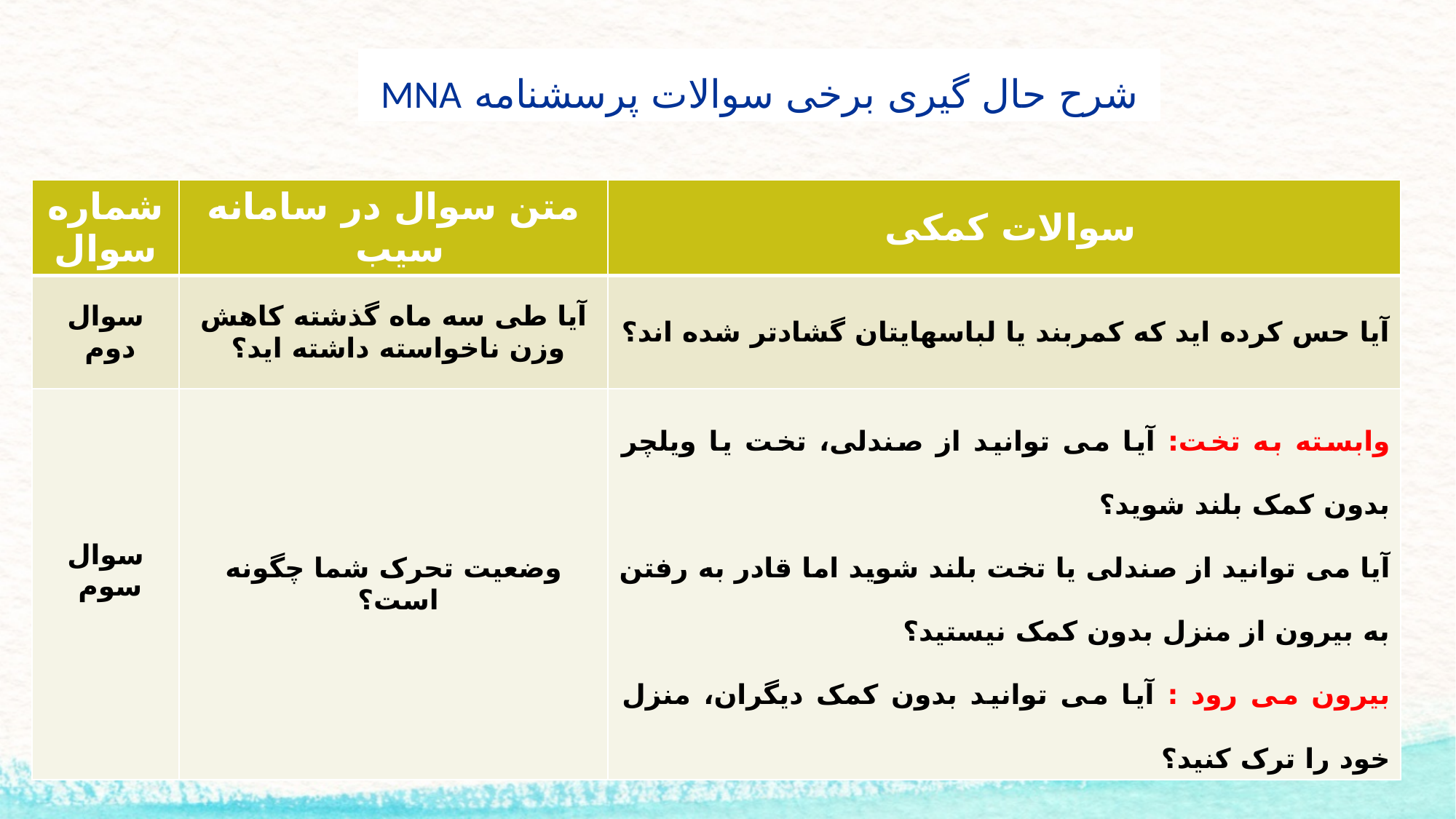

# شرح حال گیری برخی سوالات پرسشنامه MNA

| شماره سوال | متن سوال در سامانه سیب | سوالات کمکی |
| --- | --- | --- |
| سوال دوم | آیا طی سه ماه گذشته کاهش وزن ناخواسته داشته اید؟ | آیا حس کرده اید که کمربند یا لباسهایتان گشادتر شده اند؟ |
| سوال سوم | وضعیت تحرک شما چگونه است؟ | وابسته به تخت: آیا می توانید از صندلی، تخت یا ویلچر بدون کمک بلند شوید؟ آیا می توانید از صندلی یا تخت بلند شوید اما قادر به رفتن به بیرون از منزل بدون کمک نیستید؟ بیرون می رود : آیا می توانید بدون کمک دیگران، منزل خود را ترک کنید؟ |